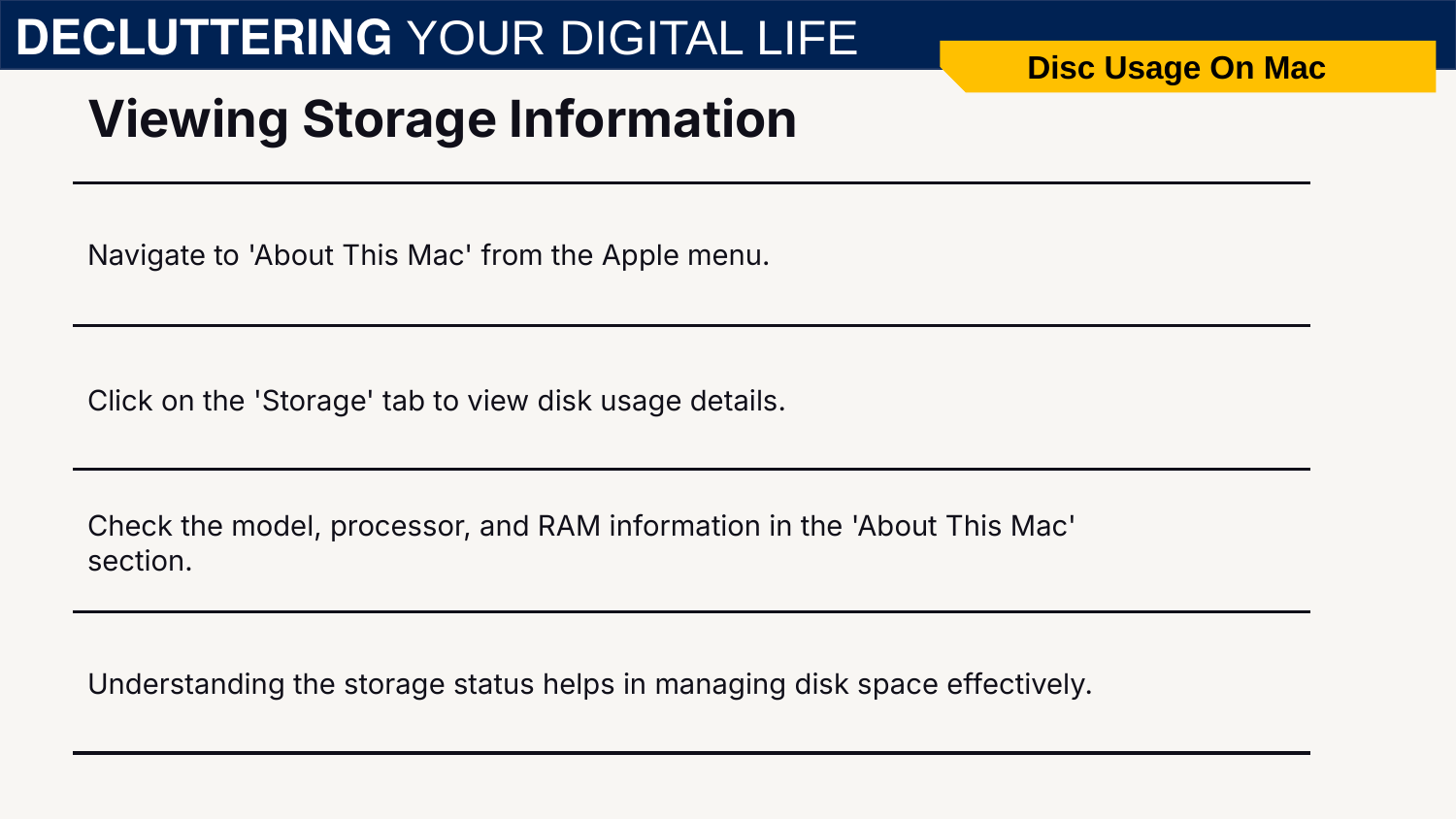

DECLUTTERING YOUR DIGITAL LIFE
Disc Usage On Mac

# Viewing Storage Information
Navigate to 'About This Mac' from the Apple menu.
Click on the 'Storage' tab to view disk usage details.
Check the model, processor, and RAM information in the 'About This Mac' section.
Understanding the storage status helps in managing disk space effectively.